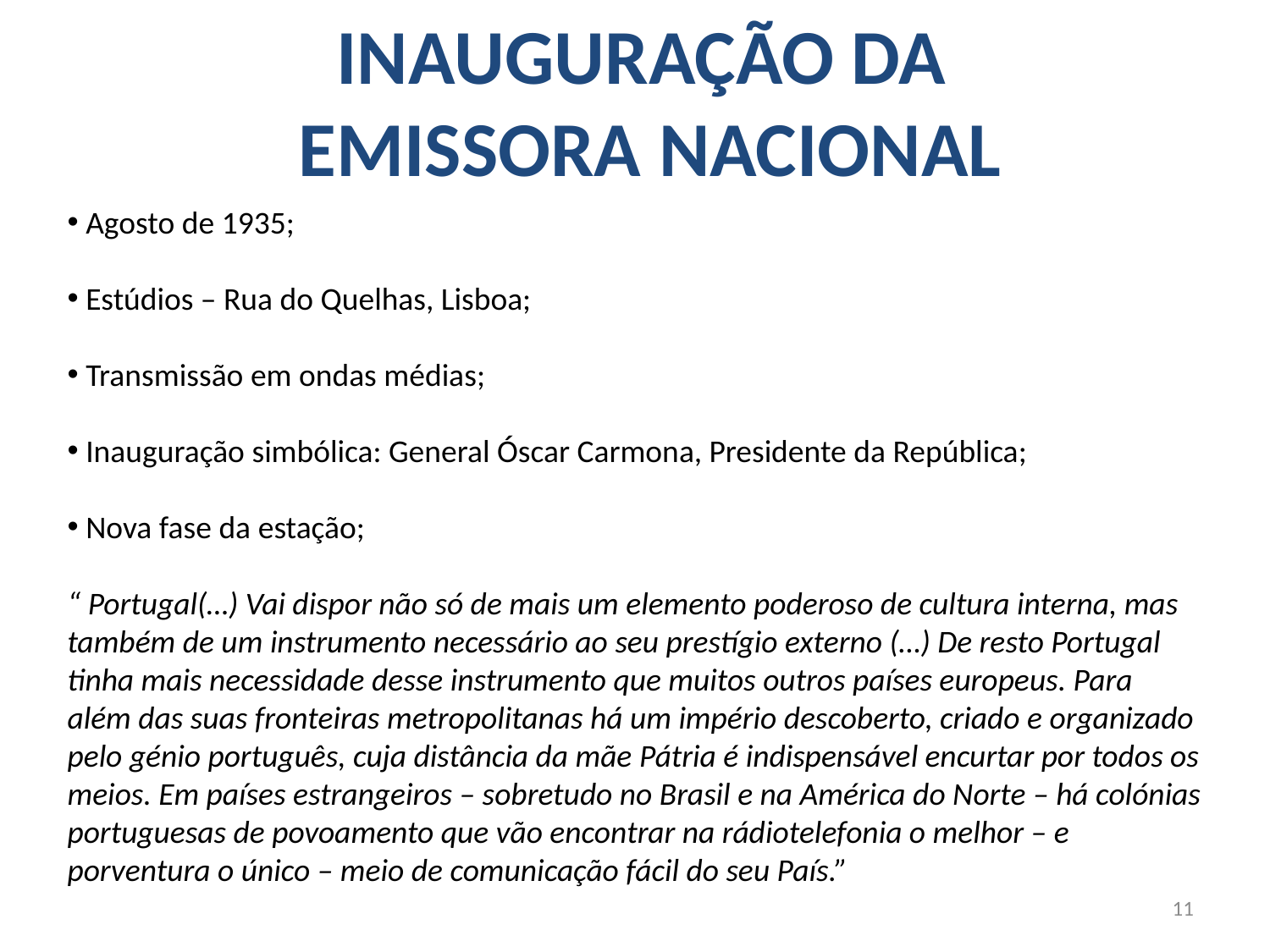

INAUGURAÇÃO DA
 EMISSORA NACIONAL
 Agosto de 1935;

 Estúdios – Rua do Quelhas, Lisboa;

 Transmissão em ondas médias;

 Inauguração simbólica: General Óscar Carmona, Presidente da República;

 Nova fase da estação;

“ Portugal(…) Vai dispor não só de mais um elemento poderoso de cultura interna, mas também de um instrumento necessário ao seu prestígio externo (…) De resto Portugal tinha mais necessidade desse instrumento que muitos outros países europeus. Para além das suas fronteiras metropolitanas há um império descoberto, criado e organizado pelo génio português, cuja distância da mãe Pátria é indispensável encurtar por todos os meios. Em países estrangeiros – sobretudo no Brasil e na América do Norte – há colónias portuguesas de povoamento que vão encontrar na rádiotelefonia o melhor – e porventura o único – meio de comunicação fácil do seu País.”
11